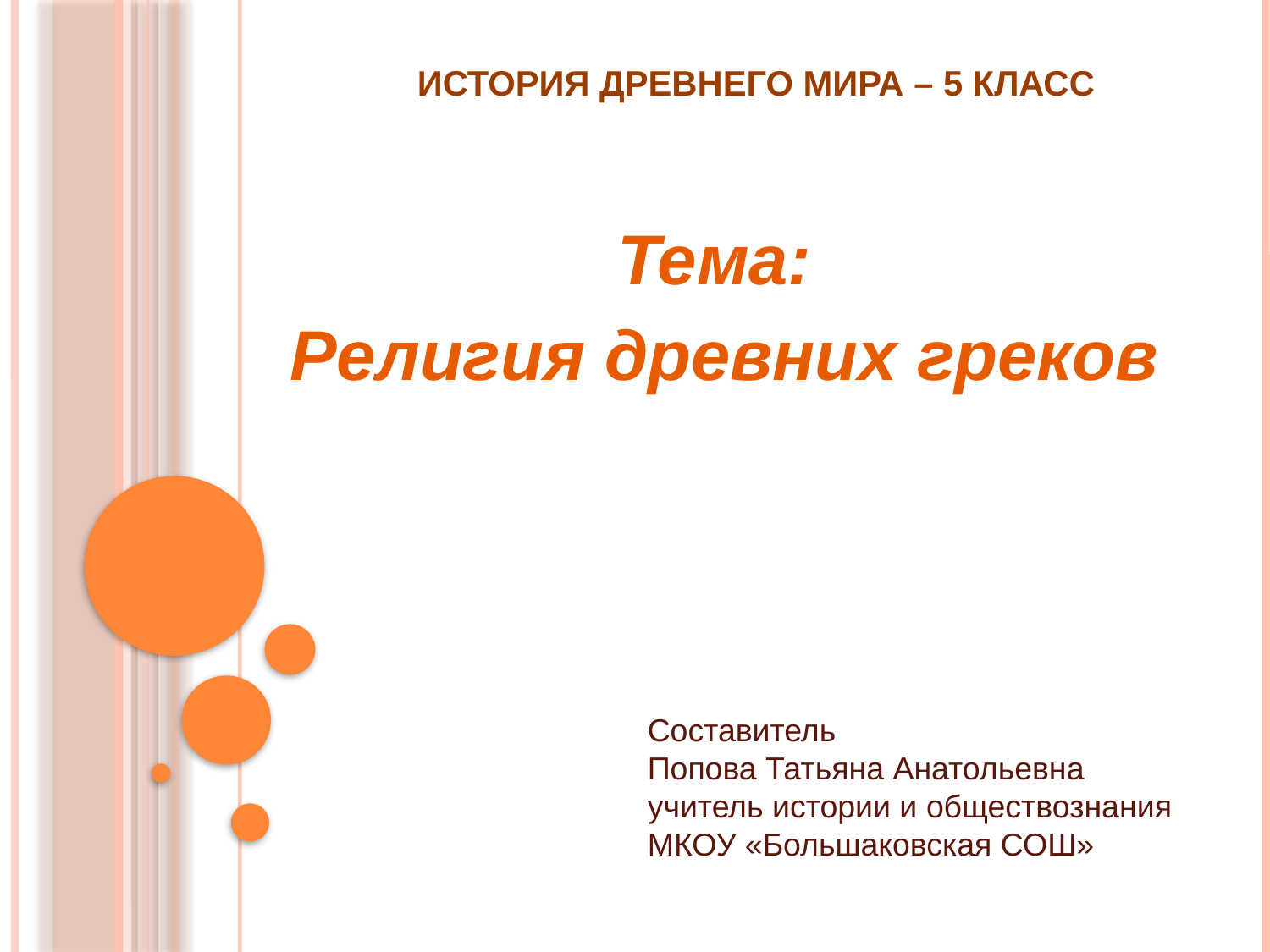

# История Древнего мира – 5 класс
Тема:
Религия древних греков
Составитель
Попова Татьяна Анатольевна
учитель истории и обществознания
МКОУ «Большаковская СОШ»